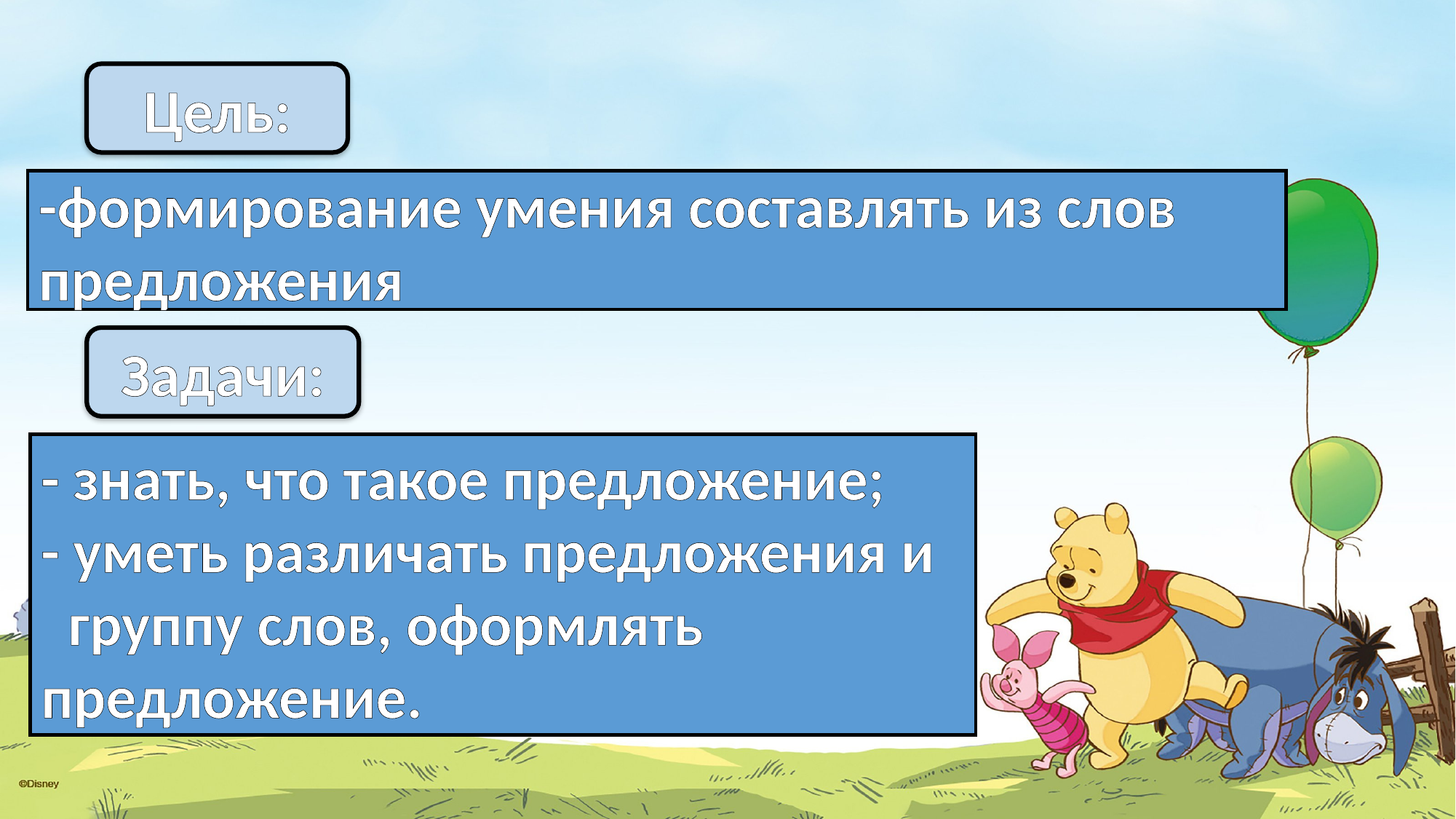

Цель:
-формирование умения составлять из слов предложения
Задачи:
- знать, что такое предложение;
- уметь различать предложения и     группу слов, оформлять предложение.